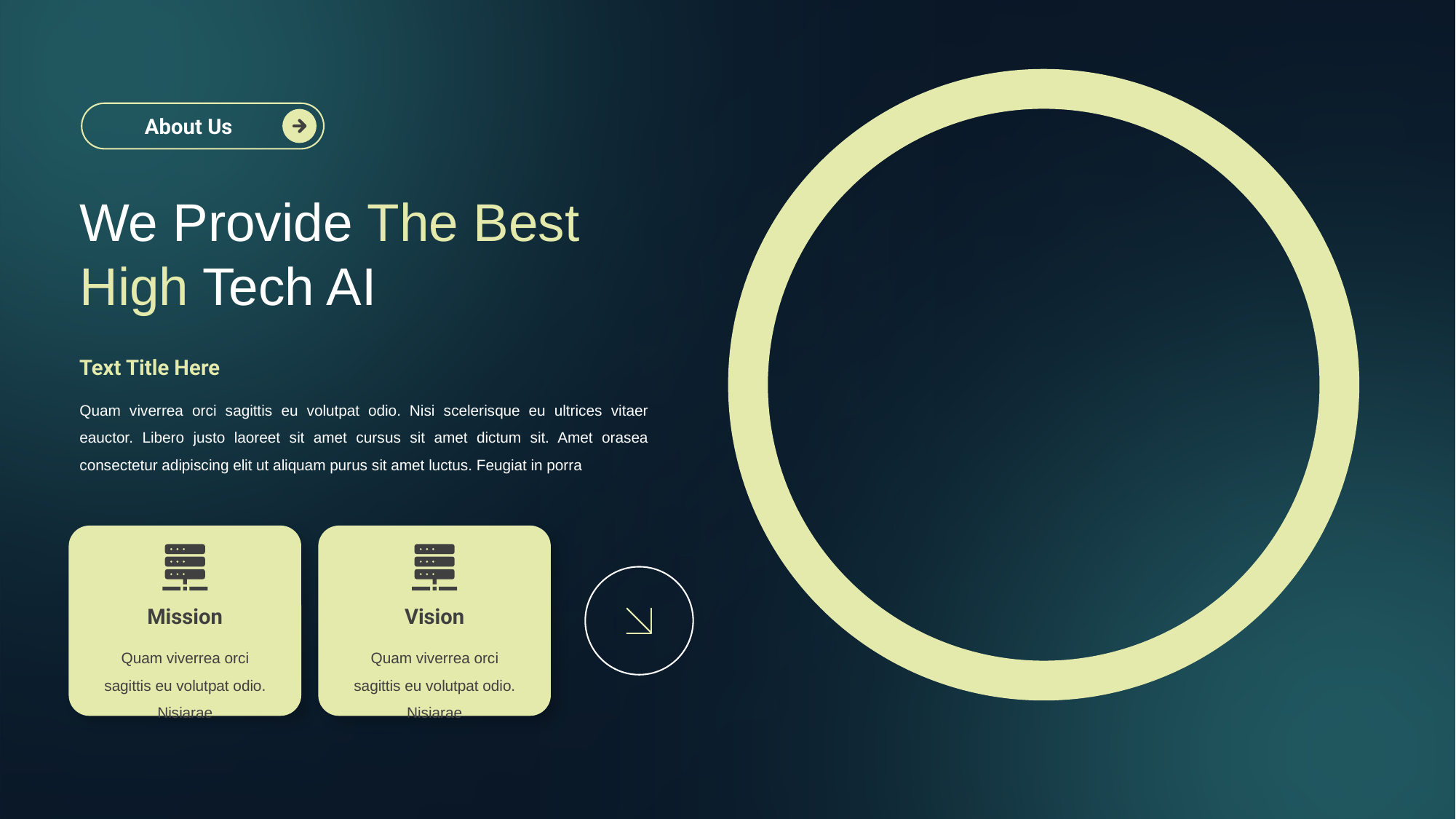

About Us

We Provide The Best High Tech AI
Text Title Here
Quam viverrea orci sagittis eu volutpat odio. Nisi scelerisque eu ultrices vitaer eauctor. Libero justo laoreet sit amet cursus sit amet dictum sit. Amet orasea consectetur adipiscing elit ut aliquam purus sit amet luctus. Feugiat in porra

Mission
Vision
Quam viverrea orci sagittis eu volutpat odio. Nisiarae
Quam viverrea orci sagittis eu volutpat odio. Nisiarae